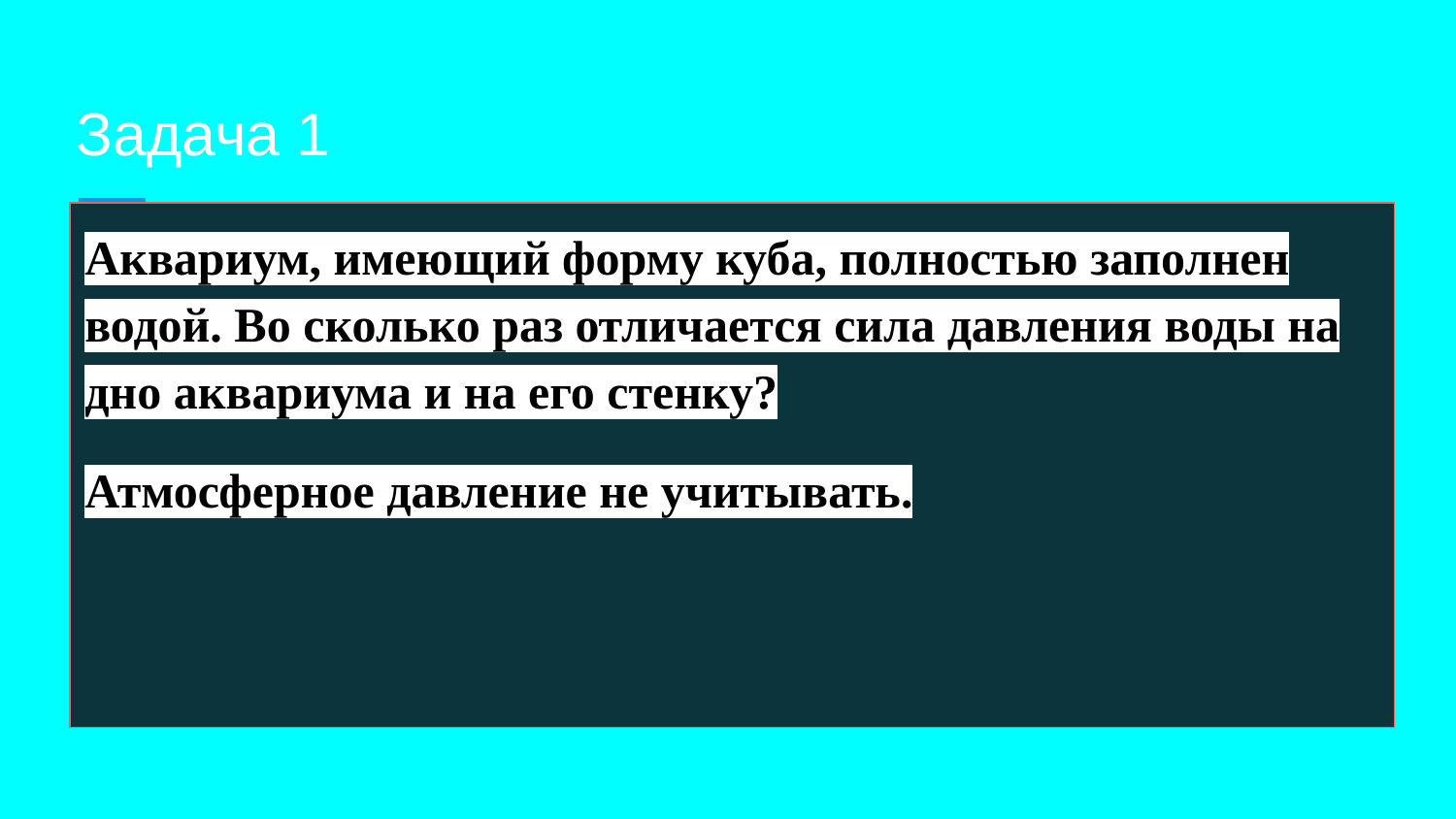

# Задача 1
Аквариум, имеющий форму куба, полностью заполнен водой. Во сколько раз отличается сила давления воды на дно аквариума и на его стенку?
Атмосферное давление не учитывать.